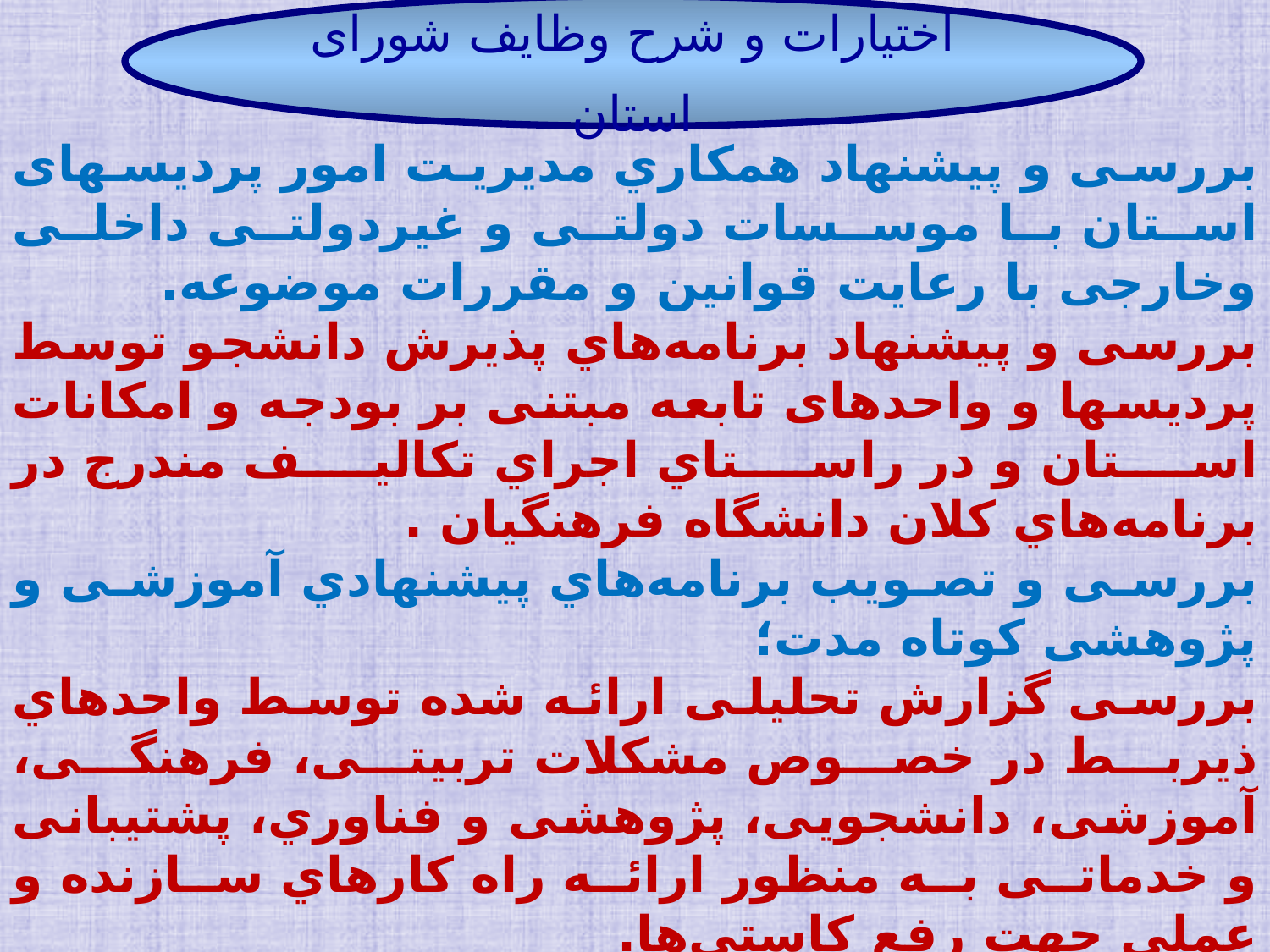

اختیارات و شرح وظایف شورای استان
بررسی و پیشنهاد همکاري مدیریت امور پردیس‏های استان با موسسات دولتی و غیردولتی داخلی وخارجی با رعایت قوانین و مقررات موضوعه.
بررسی و پیشنهاد برنامه‌هاي پذیرش دانشجو توسط پردیس‏ها و واحدهای تابعه مبتنی بر بودجه و امکانات استان و در راستاي اجراي تکالیف مندرج در برنامه‌هاي کلان دانشگاه فرهنگیان .
بررسی و تصویب برنامه‌هاي پیشنهادي آموزشی و پژوهشی کوتاه مدت؛
بررسی گزارش تحلیلی ارائه شده توسط واحدهاي ذیربط در خصوص مشکلات تربیتی، فرهنگی، آموزشی، دانشجویی، پژوهشی و فناوري، پشتیبانی و خدماتی به منظور ارائه راه کارهاي سازنده و عملی جهت رفع کاستی‌ها.
بررسی سالانه امکانات علمی (نیروي انسانی و تجهیزات)  مدیریت استان و تعیین کمبودها و طبقه بندي نیازهاي علمی و اقدام براي تأمین آنها.